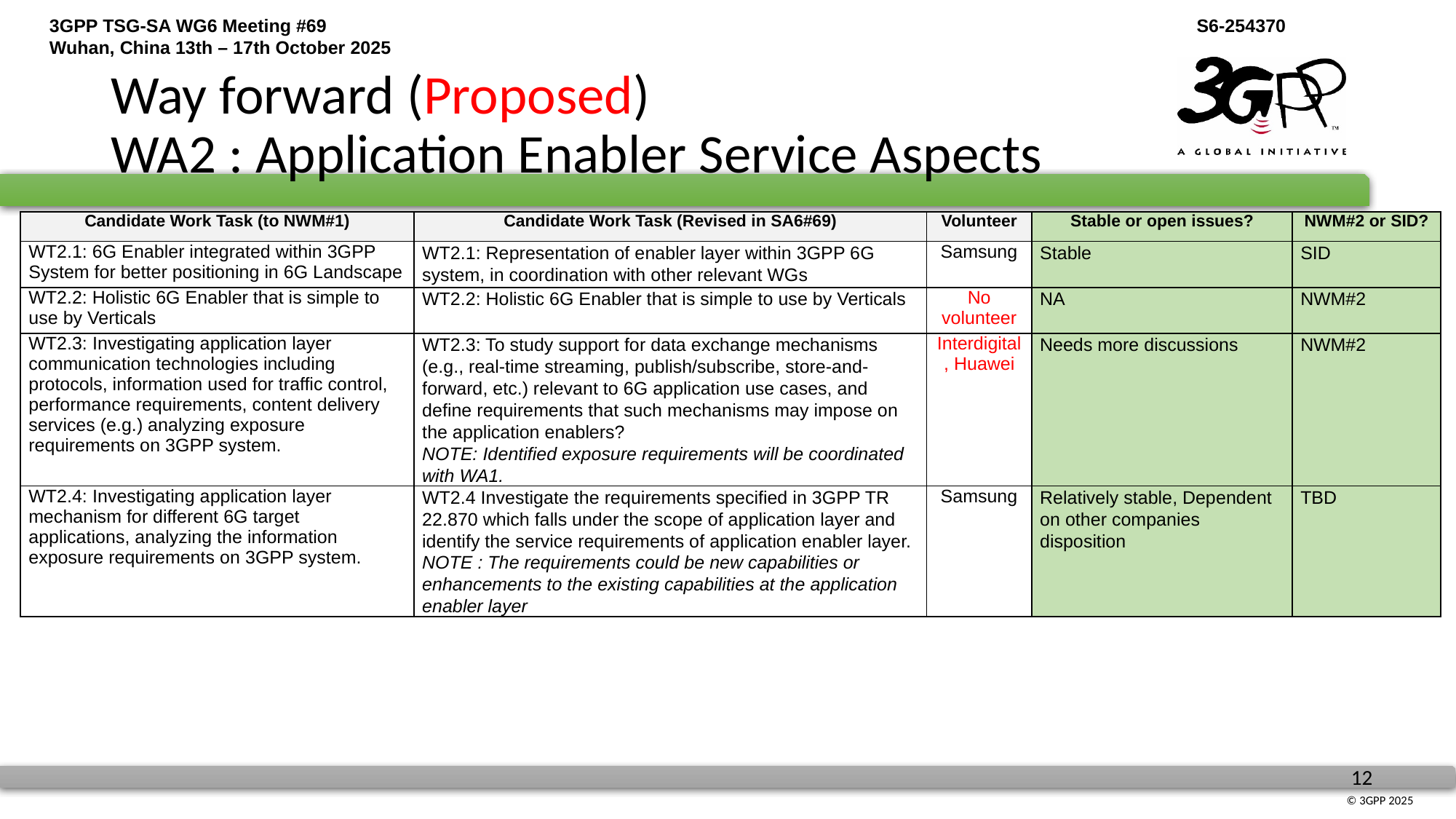

# Way forward (Proposed) WA2 : Application Enabler Service Aspects
| Candidate Work Task (to NWM#1) | Candidate Work Task (Revised in SA6#69) | Volunteer | Stable or open issues? | NWM#2 or SID? |
| --- | --- | --- | --- | --- |
| WT2.1: 6G Enabler integrated within 3GPP System for better positioning in 6G Landscape | WT2.1: Representation of enabler layer within 3GPP 6G system, in coordination with other relevant WGs | Samsung | Stable | SID |
| WT2.2: Holistic 6G Enabler that is simple to use by Verticals | WT2.2: Holistic 6G Enabler that is simple to use by Verticals | No volunteer | NA | NWM#2 |
| WT2.3: Investigating application layer communication technologies including protocols, information used for traffic control, performance requirements, content delivery services (e.g.) analyzing exposure requirements on 3GPP system. | WT2.3: To study support for data exchange mechanisms (e.g., real-time streaming, publish/subscribe, store-and-forward, etc.) relevant to 6G application use cases, and define requirements that such mechanisms may impose on the application enablers? NOTE: Identified exposure requirements will be coordinated with WA1. | Interdigital, Huawei | Needs more discussions | NWM#2 |
| WT2.4: Investigating application layer mechanism for different 6G target applications, analyzing the information exposure requirements on 3GPP system. | WT2.4 Investigate the requirements specified in 3GPP TR 22.870 which falls under the scope of application layer and identify the service requirements of application enabler layer. NOTE : The requirements could be new capabilities or enhancements to the existing capabilities at the application enabler layer | Samsung | Relatively stable, Dependent on other companies disposition | TBD |